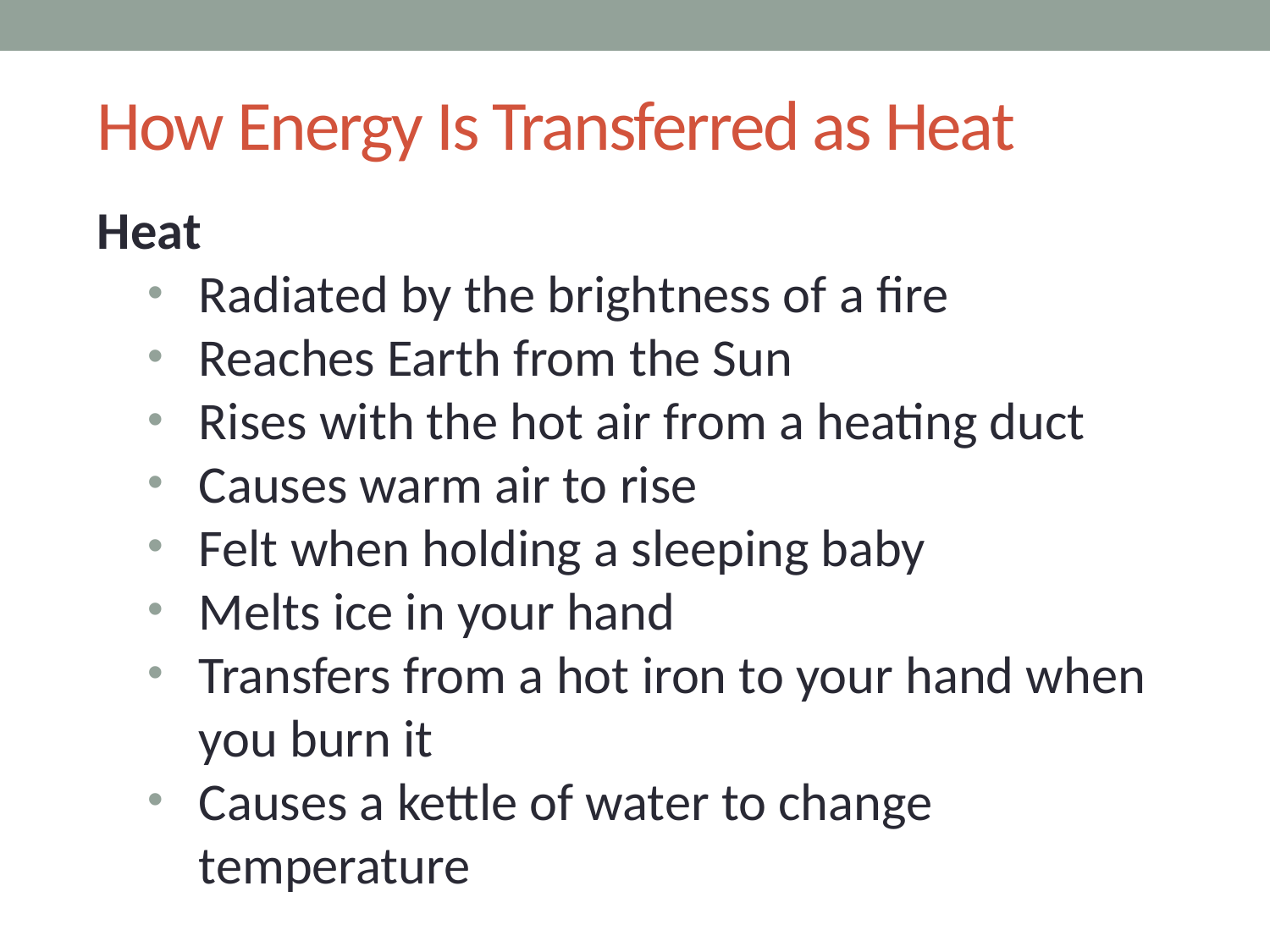

# How Energy Is Transferred as Heat
Heat
Radiated by the brightness of a fire
Reaches Earth from the Sun
Rises with the hot air from a heating duct
Causes warm air to rise
Felt when holding a sleeping baby
Melts ice in your hand
Transfers from a hot iron to your hand when you burn it
Causes a kettle of water to change temperature